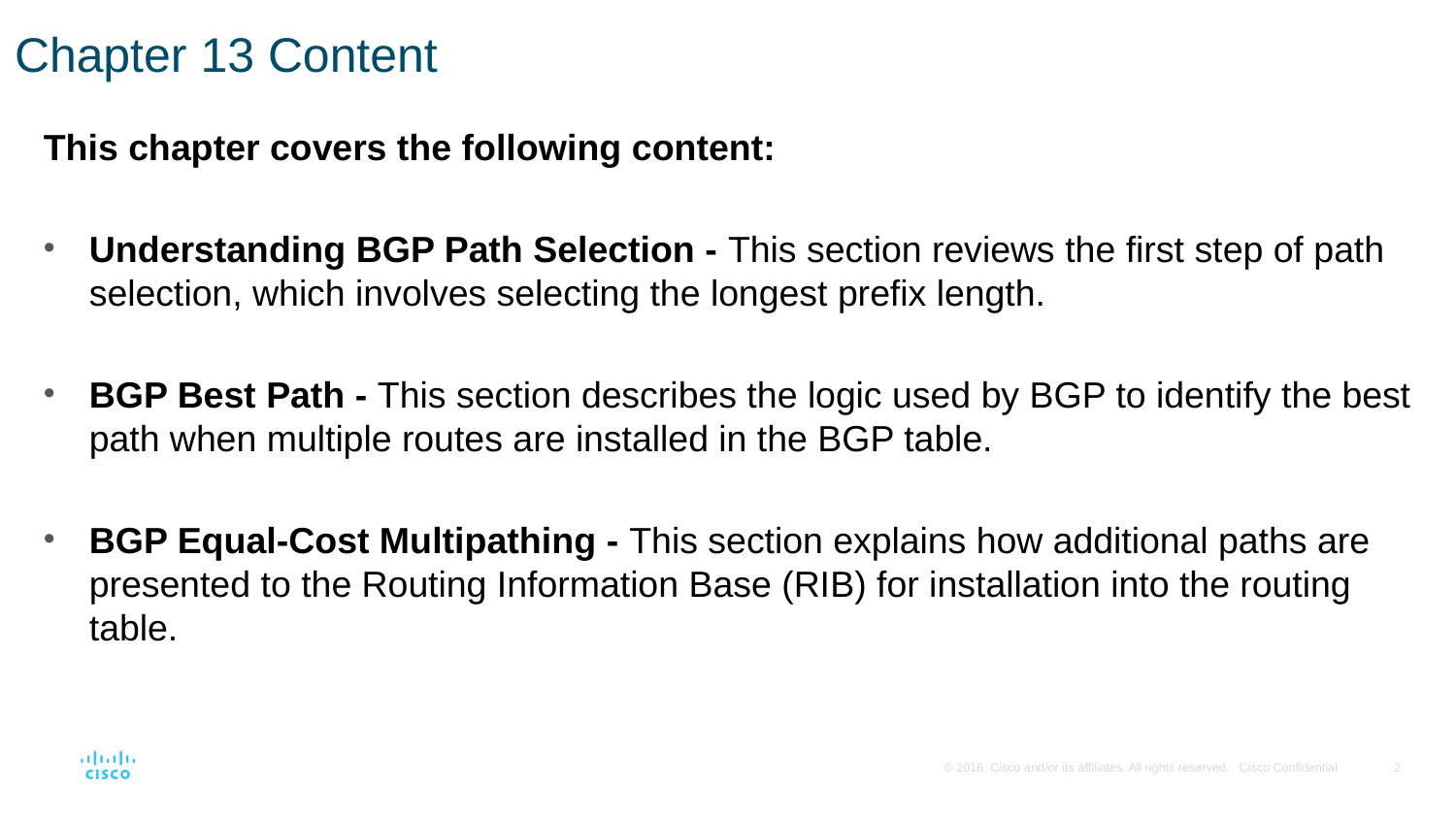

# Chapter 13 Content
This chapter covers the following content:

Understanding BGP Path Selection - This section reviews the first step of path selection, which involves selecting the longest prefix length.

BGP Best Path - This section describes the logic used by BGP to identify the best path when multiple routes are installed in the BGP table.

BGP Equal-Cost Multipathing - This section explains how additional paths are presented to the Routing Information Base (RIB) for installation into the routing table.